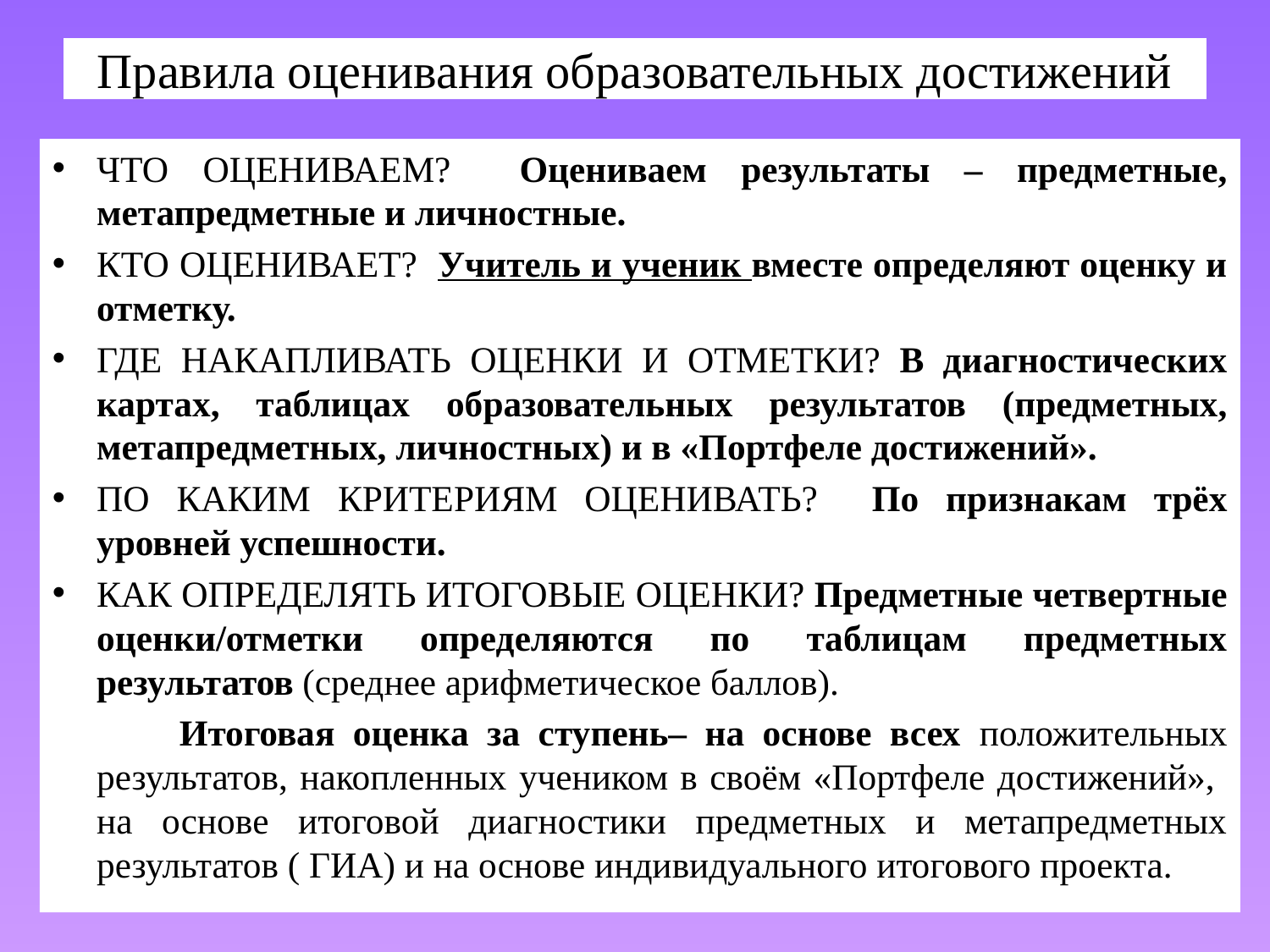

# Правила оценивания образовательных достижений
ЧТО ОЦЕНИВАЕМ?  Оцениваем результаты – предметные, метапредметные и личностные.
КТО ОЦЕНИВАЕТ?  Учитель и ученик вместе определяют оценку и отметку.
ГДЕ НАКАПЛИВАТЬ ОЦЕНКИ И ОТМЕТКИ? В диагностических картах, таблицах образовательных результатов (предметных, метапредметных, личностных) и в «Портфеле достижений».
ПО КАКИМ КРИТЕРИЯМ ОЦЕНИВАТЬ?  По признакам трёх уровней успешности.
КАК ОПРЕДЕЛЯТЬ ИТОГОВЫЕ ОЦЕНКИ? Предметные четвертные оценки/отметки определяются по таблицам предметных результатов (среднее арифметическое баллов).
       Итоговая оценка за ступень– на основе всех положительных результатов, накопленных учеником в своём «Портфеле достижений»,  на основе итоговой диагностики предметных и метапредметных результатов ( ГИА) и на основе индивидуального итогового проекта.